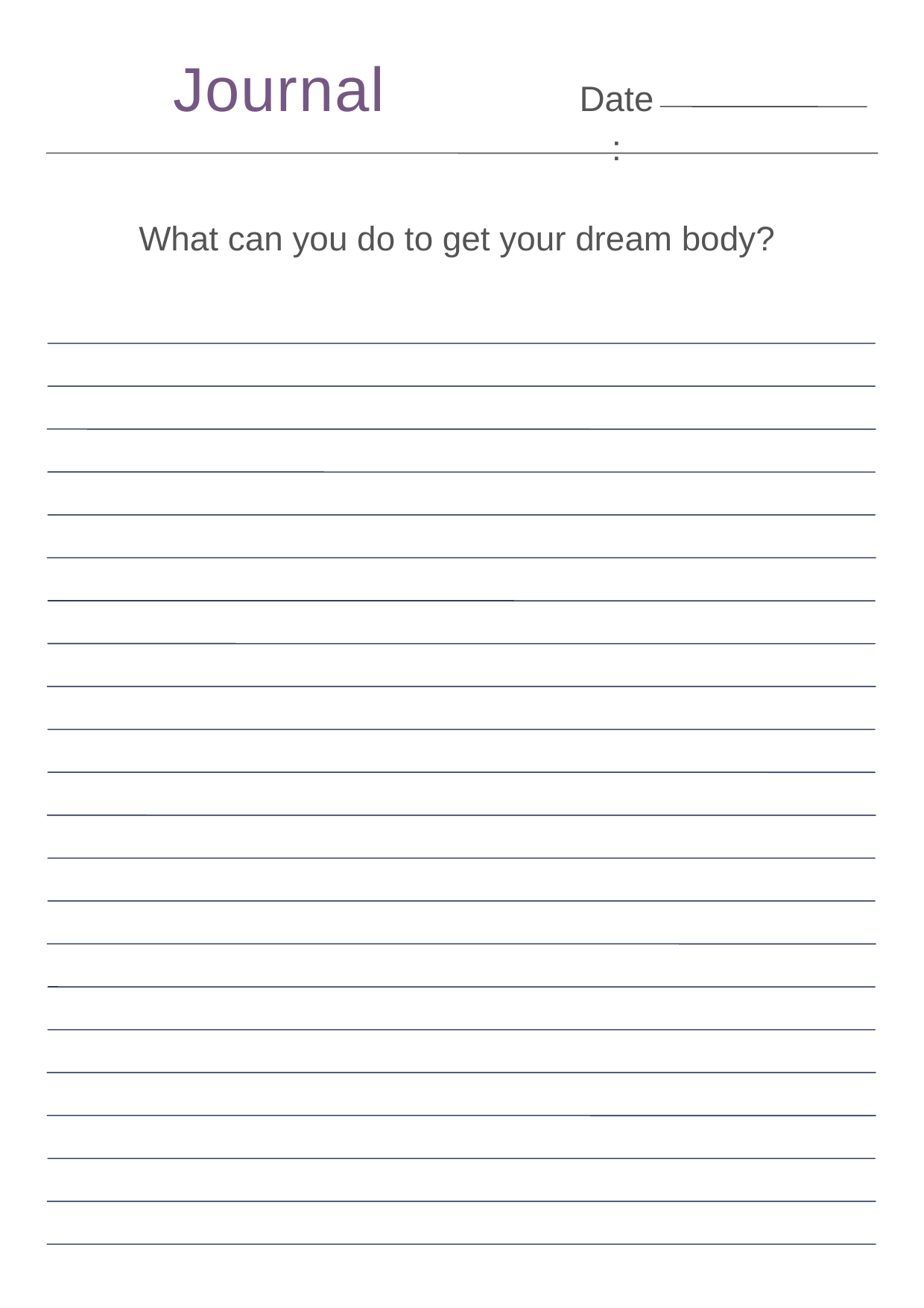

Journal
Date:

What can you do to get your dream body?